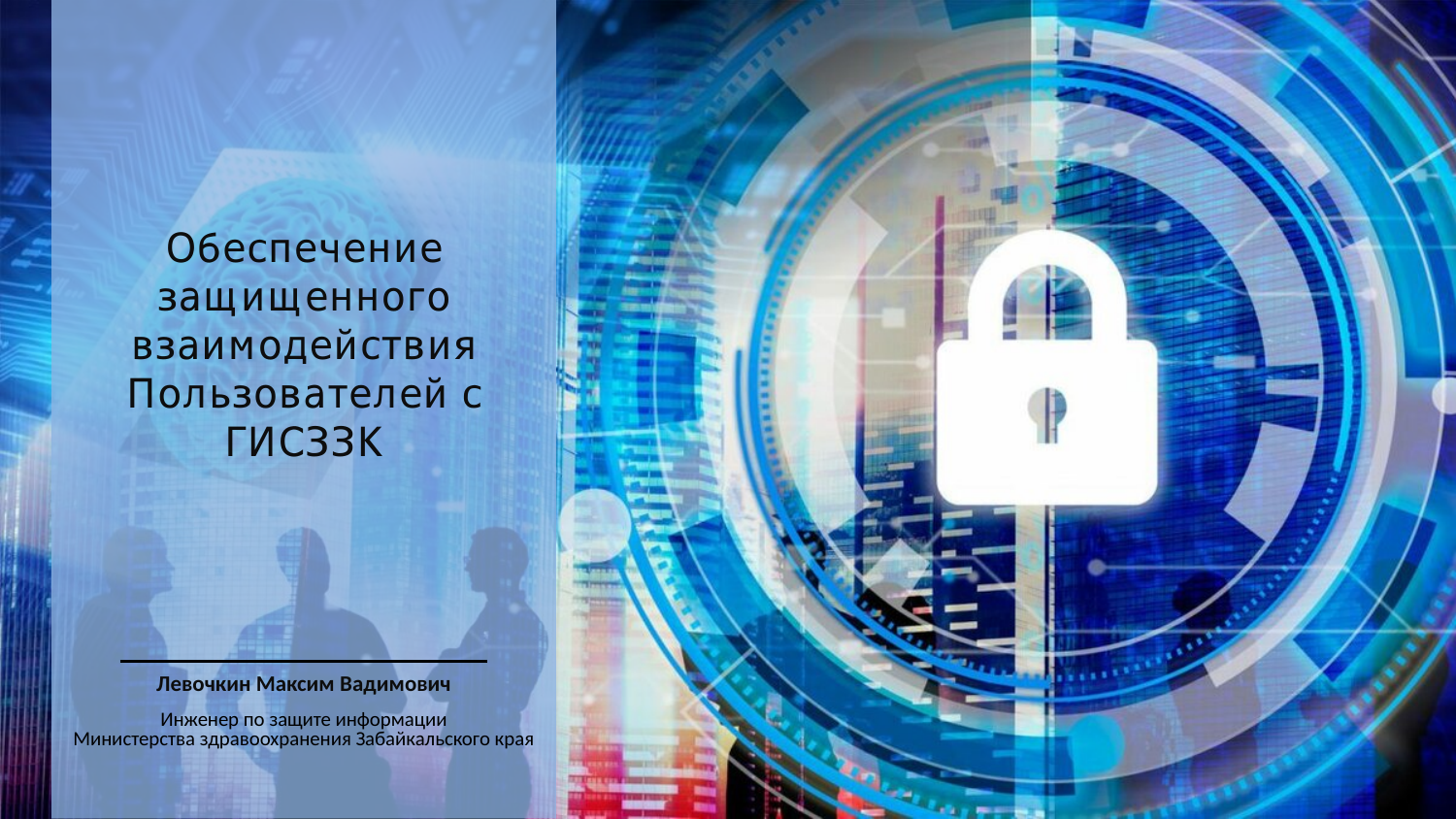

Обеспечение защищенного взаимодействия Пользователей с ГИСЗЗК
Левочкин Максим Вадимович

Инженер по защите информации
Министерства здравоохранения Забайкальского края